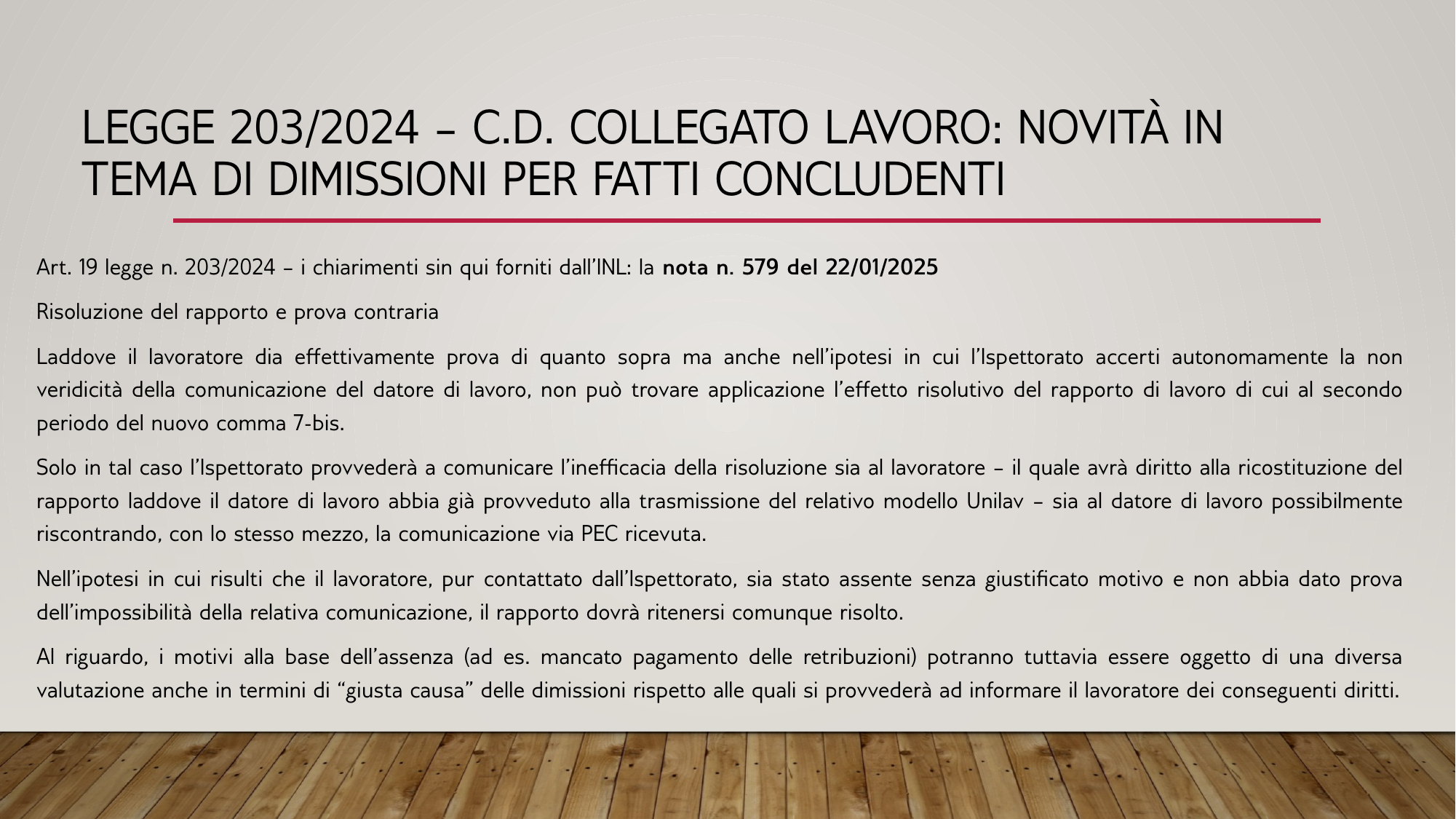

# Legge 203/2024 – c.d. collegato lavoro: novità in tema di dimissioni per fatti concludenti
Art. 19 legge n. 203/2024 – i chiarimenti sin qui forniti dall’INL: la nota n. 579 del 22/01/2025
Risoluzione del rapporto e prova contraria
Laddove il lavoratore dia effettivamente prova di quanto sopra ma anche nell’ipotesi in cui l’Ispettorato accerti autonomamente la non veridicità della comunicazione del datore di lavoro, non può trovare applicazione l’effetto risolutivo del rapporto di lavoro di cui al secondo periodo del nuovo comma 7-bis.
Solo in tal caso l’Ispettorato provvederà a comunicare l’inefficacia della risoluzione sia al lavoratore – il quale avrà diritto alla ricostituzione del rapporto laddove il datore di lavoro abbia già provveduto alla trasmissione del relativo modello Unilav – sia al datore di lavoro possibilmente riscontrando, con lo stesso mezzo, la comunicazione via PEC ricevuta.
Nell’ipotesi in cui risulti che il lavoratore, pur contattato dall’Ispettorato, sia stato assente senza giustificato motivo e non abbia dato prova dell’impossibilità della relativa comunicazione, il rapporto dovrà ritenersi comunque risolto.
Al riguardo, i motivi alla base dell’assenza (ad es. mancato pagamento delle retribuzioni) potranno tuttavia essere oggetto di una diversa valutazione anche in termini di “giusta causa” delle dimissioni rispetto alle quali si provvederà ad informare il lavoratore dei conseguenti diritti.